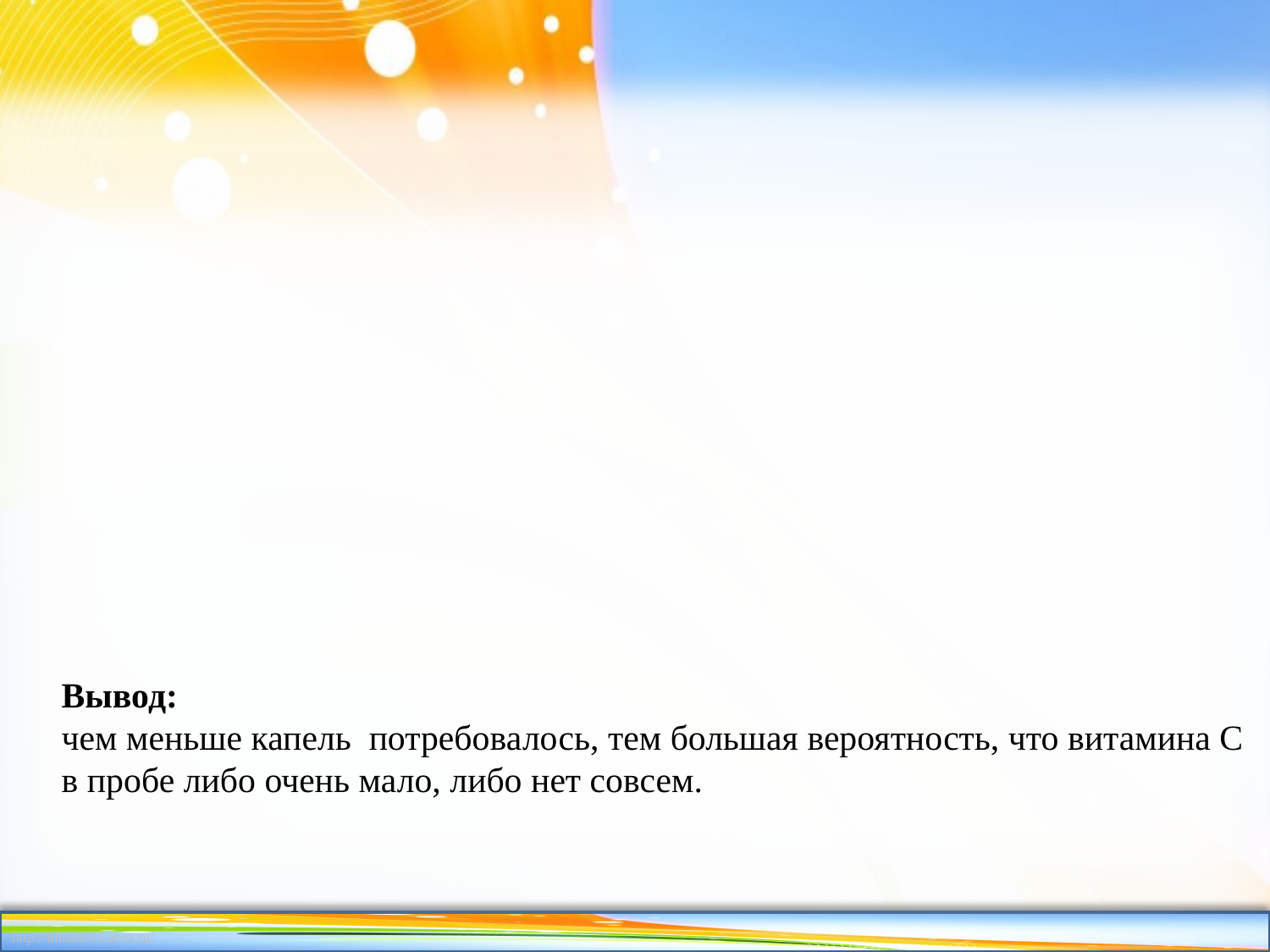

Вывод:
чем меньше капель  потребовалось, тем большая вероятность, что витамина С
в пробе либо очень мало, либо нет совсем.